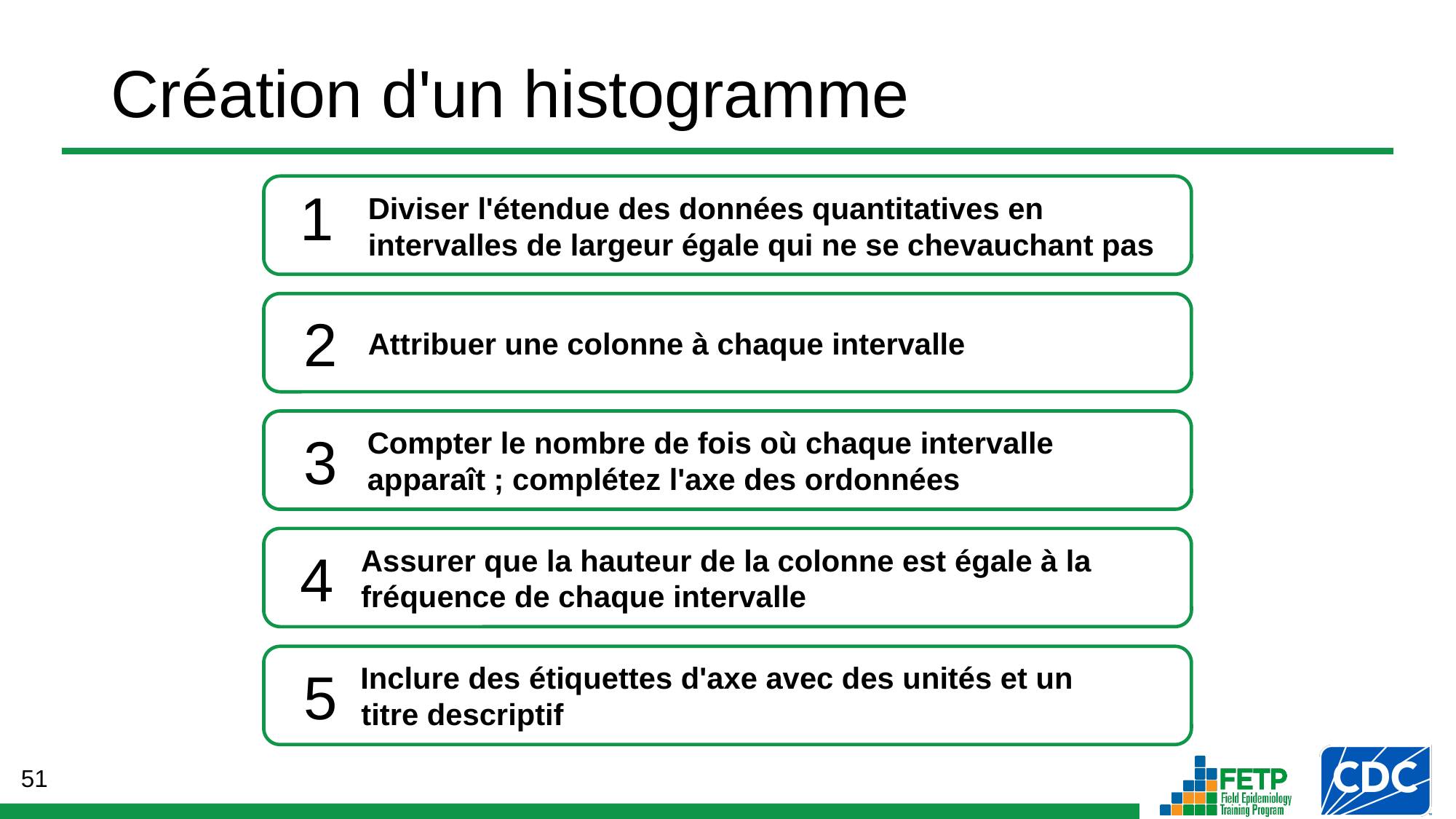

# Création d'un histogramme
1
Diviser l'étendue des données quantitatives en intervalles de largeur égale qui ne se chevauchant pas
Attribuer une colonne à chaque intervalle
2
Compter le nombre de fois où chaque intervalle apparaît ; complétez l'axe des ordonnées
3
Assurer que la hauteur de la colonne est égale à la fréquence de chaque intervalle
4
Inclure des étiquettes d'axe avec des unités et un
titre descriptif
5